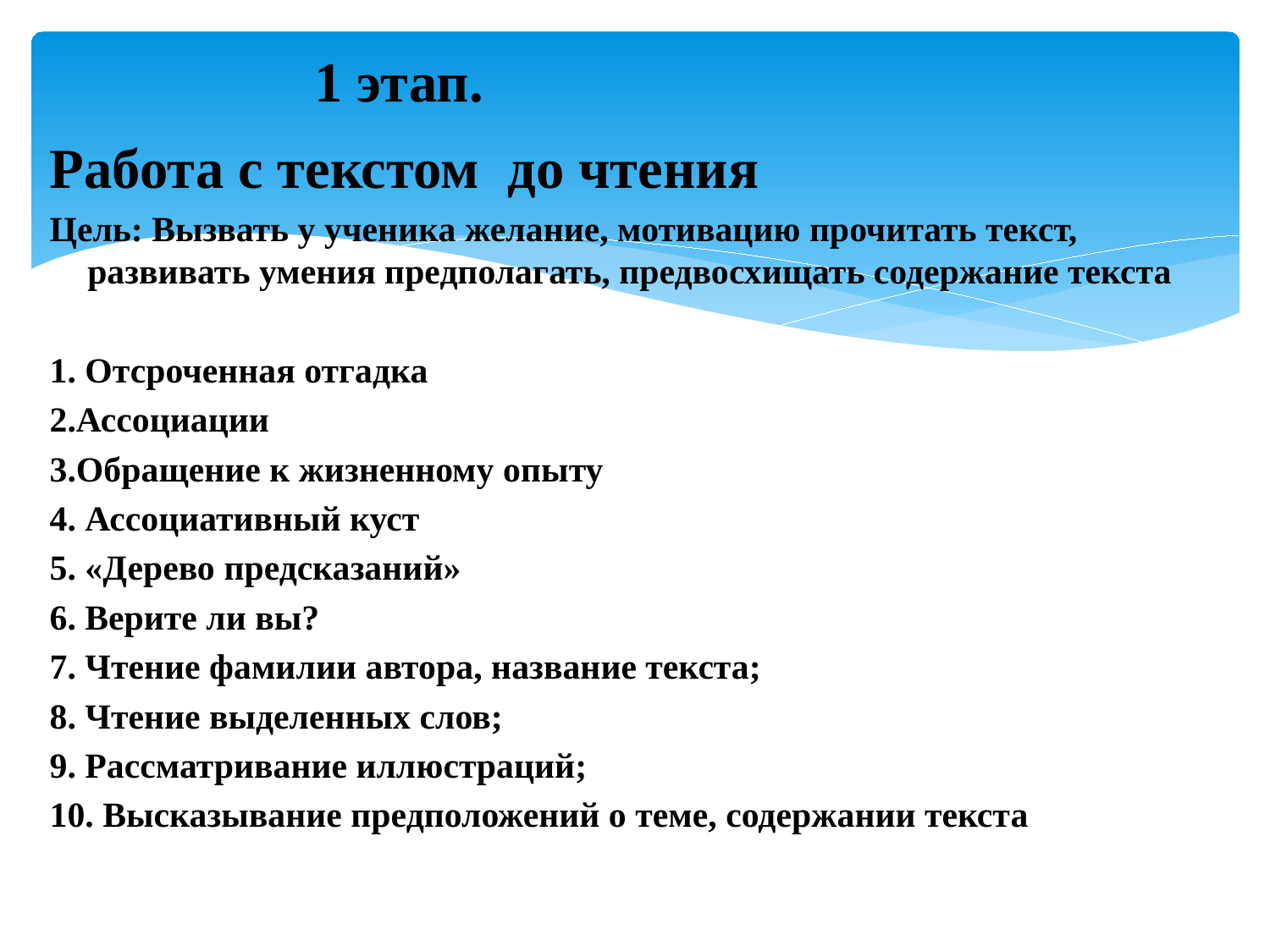

1 этап.
Работа с текстом  до чтения
Цель: Вызвать у ученика желание, мотивацию прочитать текст, развивать умения предполагать, предвосхищать содержание текста

1. Отсроченная отгадка
2.Ассоциации
3.Обращение к жизненному опыту
4. Ассоциативный куст
5. «Дерево предсказаний»
6. Верите ли вы?
7. Чтение фамилии автора, название текста;
8. Чтение выделенных слов;
9. Рассматривание иллюстраций;
10. Высказывание предположений о теме, содержании текста